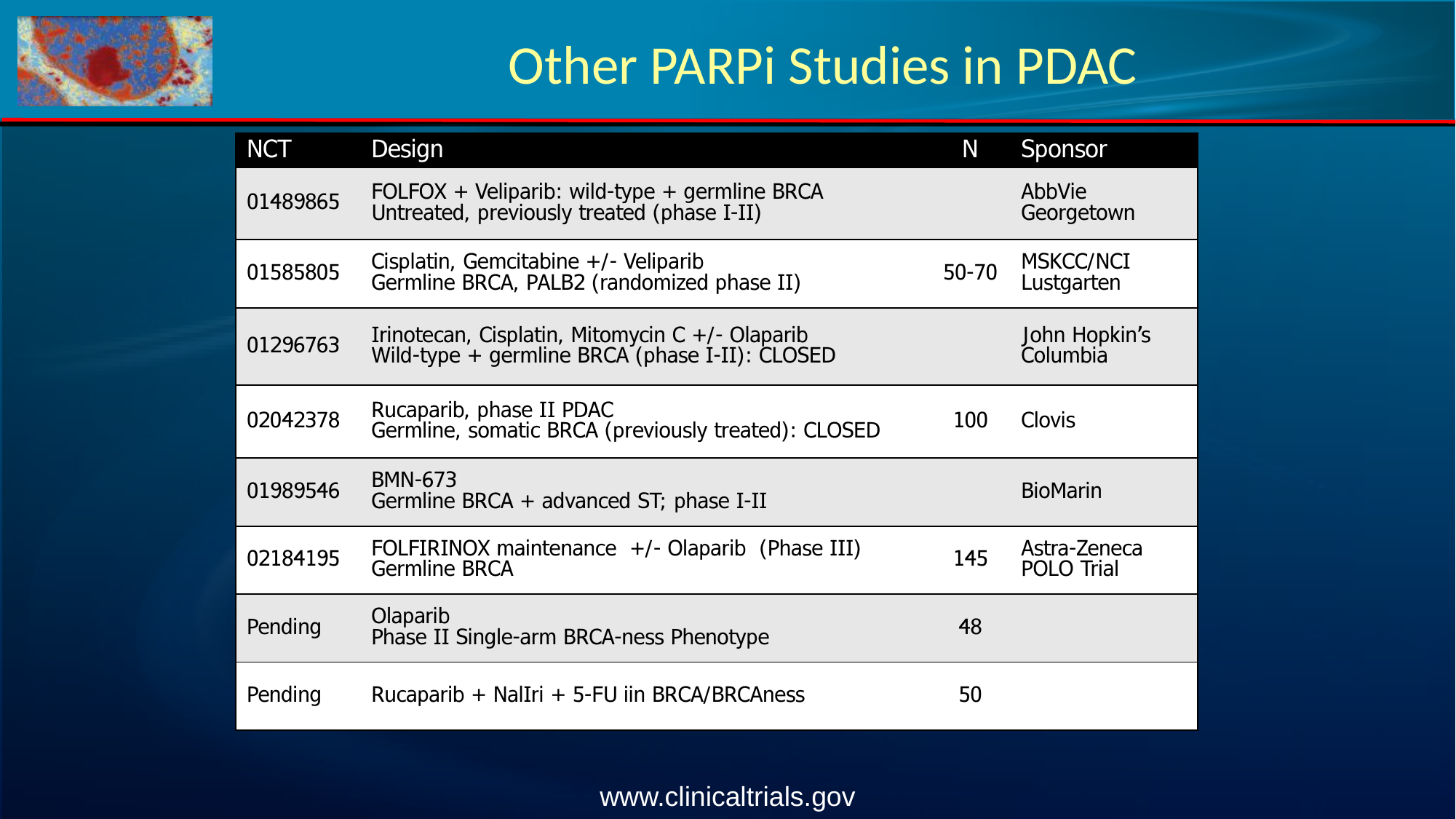

# Other PARPi Studies in PDAC
| NCT | Design | N | Sponsor |
| --- | --- | --- | --- |
| 01489865 | FOLFOX + Veliparib: wild-type + germline BRCA Untreated, previously treated (phase I-II) |  | AbbVie Georgetown |
| 01585805 | Cisplatin, Gemcitabine +/- Veliparib Germline BRCA, PALB2 (randomized phase II) | 50-70 | MSKCC/NCI Lustgarten |
| 01296763 | Irinotecan, Cisplatin, Mitomycin C +/- Olaparib Wild-type + germline BRCA (phase I-II): CLOSED |  | John Hopkin’s Columbia |
| 02042378 | Rucaparib, phase II PDAC Germline, somatic BRCA (previously treated): CLOSED | 100 | Clovis |
| 01989546 | BMN-673 Germline BRCA + advanced ST; phase I-II |  | BioMarin |
| 02184195 | FOLFIRINOX maintenance +/- Olaparib (Phase III) Germline BRCA | 145 | Astra-Zeneca POLO Trial |
| Pending | Olaparib Phase II Single-arm BRCA-ness Phenotype | 48 |  |
| Pending | Rucaparib + NalIri + 5-FU iin BRCA/BRCAness | 50 |  |
www.clinicaltrials.gov